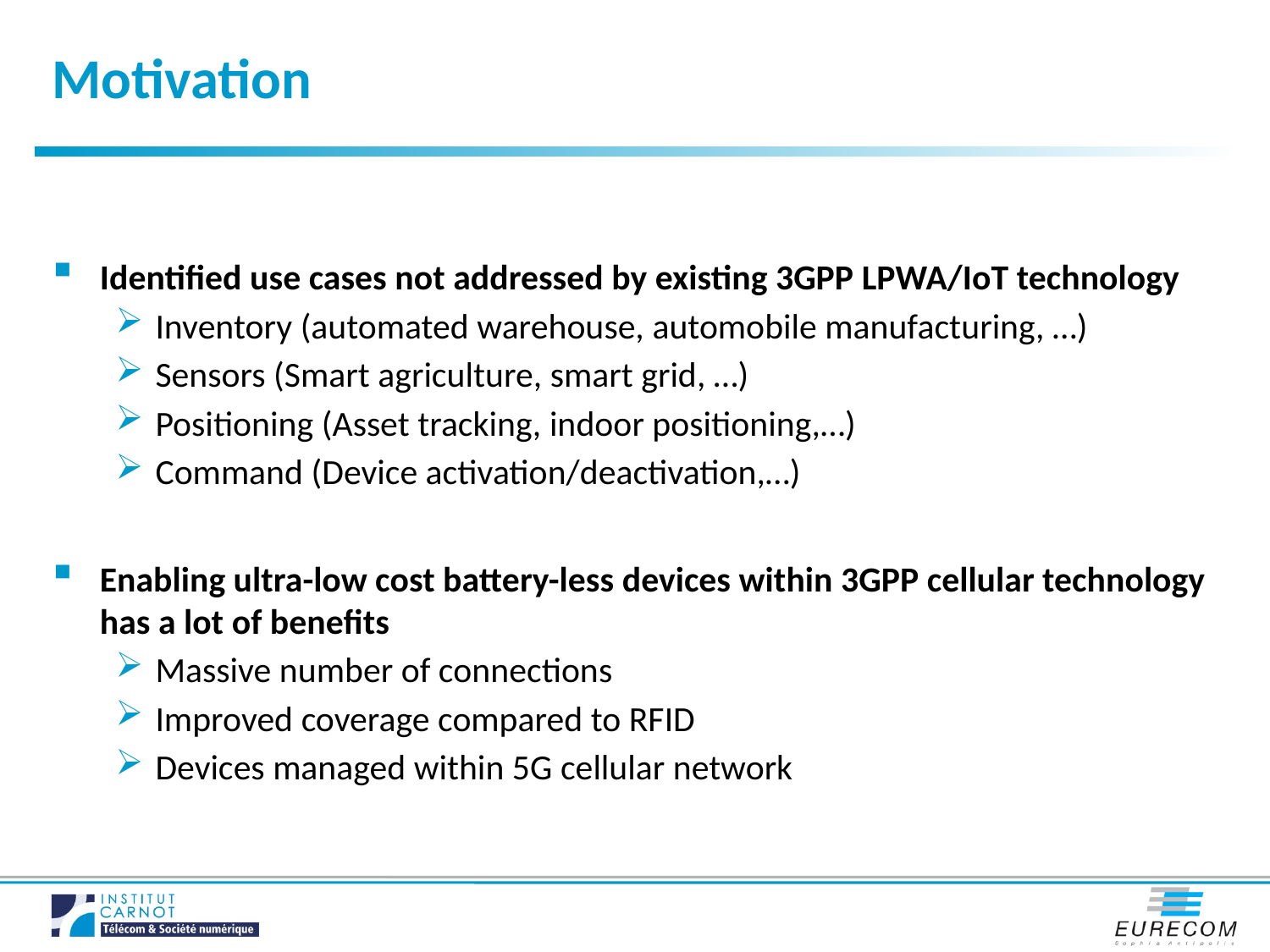

Motivation
Identified use cases not addressed by existing 3GPP LPWA/IoT technology
Inventory (automated warehouse, automobile manufacturing, …)
Sensors (Smart agriculture, smart grid, …)
Positioning (Asset tracking, indoor positioning,…)
Command (Device activation/deactivation,…)

Enabling ultra-low cost battery-less devices within 3GPP cellular technology has a lot of benefits
Massive number of connections
Improved coverage compared to RFID
Devices managed within 5G cellular network